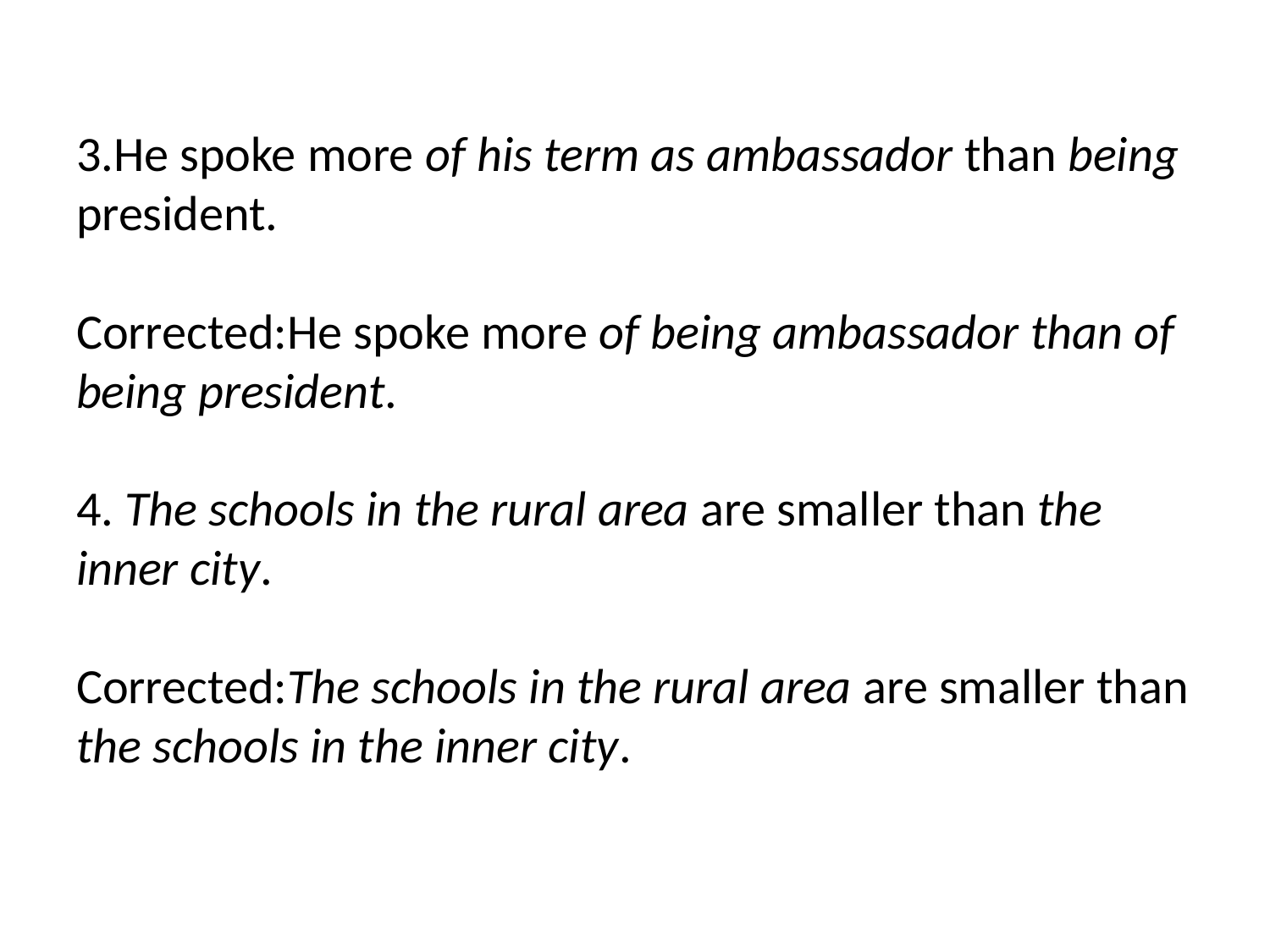

# 3.He spoke more of his term as ambassador than being president. Corrected:He spoke more of being ambassador than of being president. 4. The schools in the rural area are smaller than the inner city. Corrected:The schools in the rural area are smaller than the schools in the inner city.